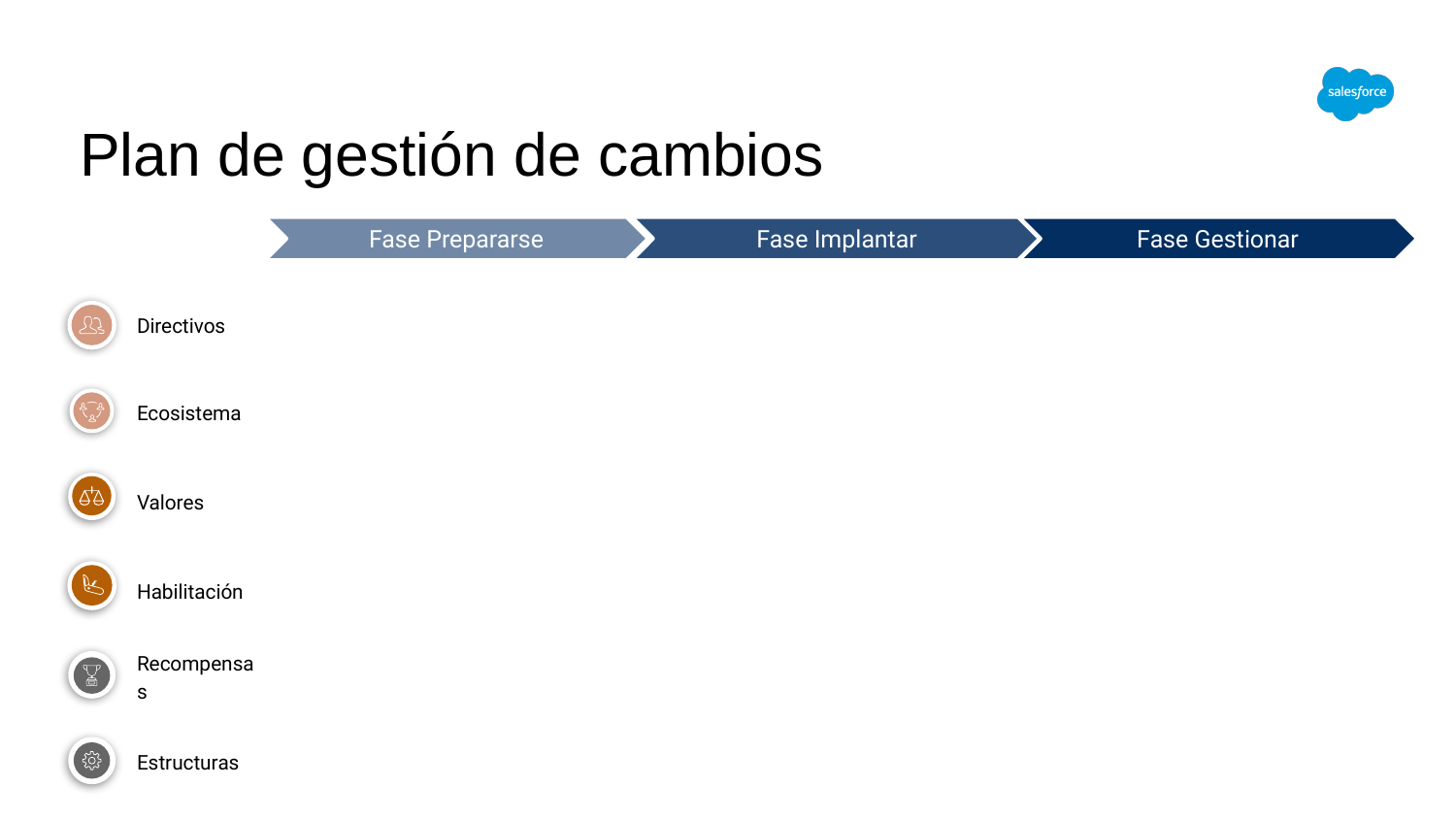

Plan de gestión de cambios
Fase Prepararse
Fase Implantar
Fase Gestionar
Directivos

Ecosistema
d

Valores

Habilitación

Recompensas

Estructuras